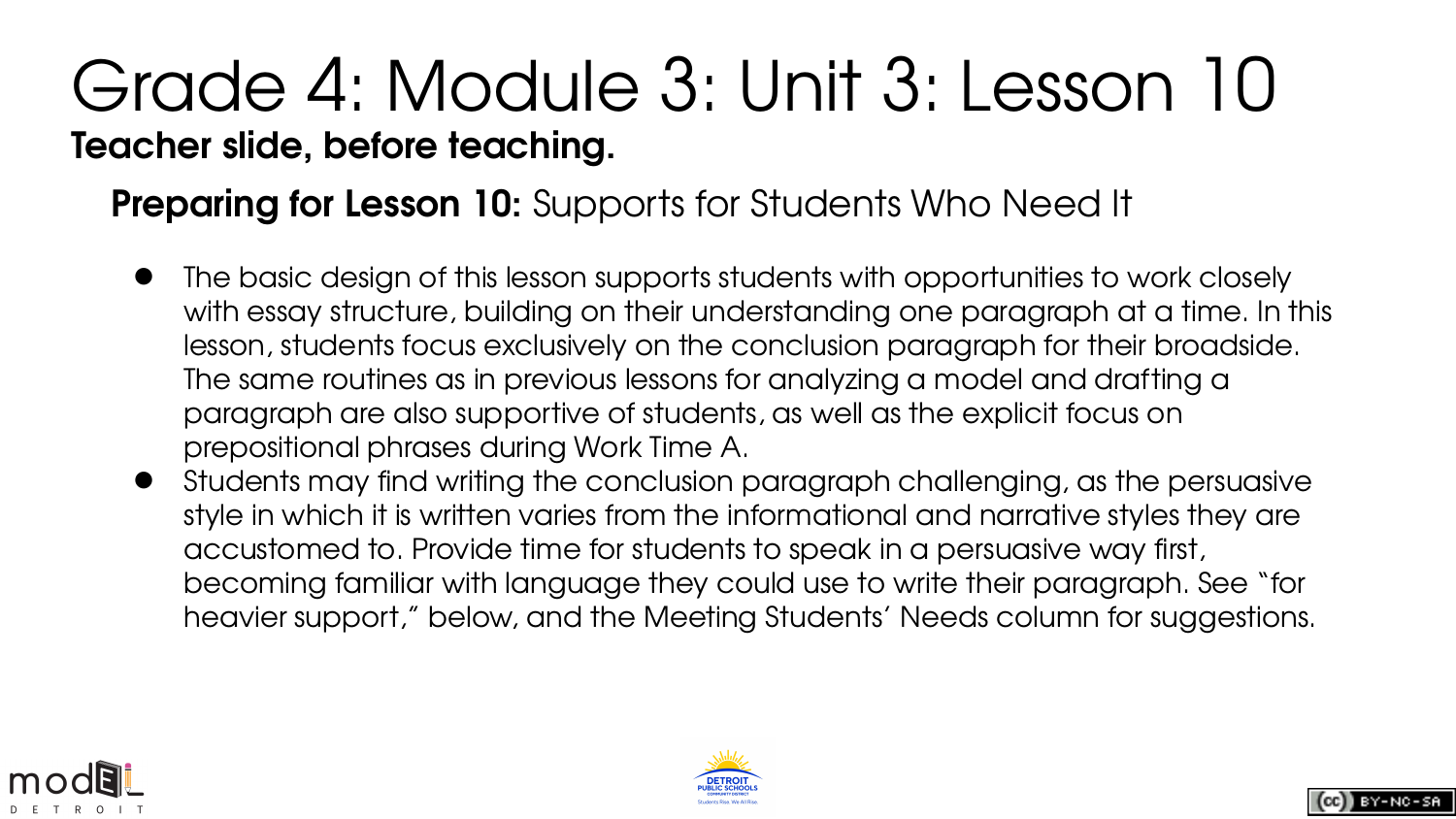

Grade 4: Module 3: Unit 3: Lesson 10
Teacher slide, before teaching.
Preparing for Lesson 10: Supports for Students Who Need It
The basic design of this lesson supports students with opportunities to work closely with essay structure, building on their understanding one paragraph at a time. In this lesson, students focus exclusively on the conclusion paragraph for their broadside. The same routines as in previous lessons for analyzing a model and drafting a paragraph are also supportive of students, as well as the explicit focus on prepositional phrases during Work Time A.
Students may find writing the conclusion paragraph challenging, as the persuasive style in which it is written varies from the informational and narrative styles they are accustomed to. Provide time for students to speak in a persuasive way first, becoming familiar with language they could use to write their paragraph. See “for heavier support,” below, and the Meeting Students’ Needs column for suggestions.